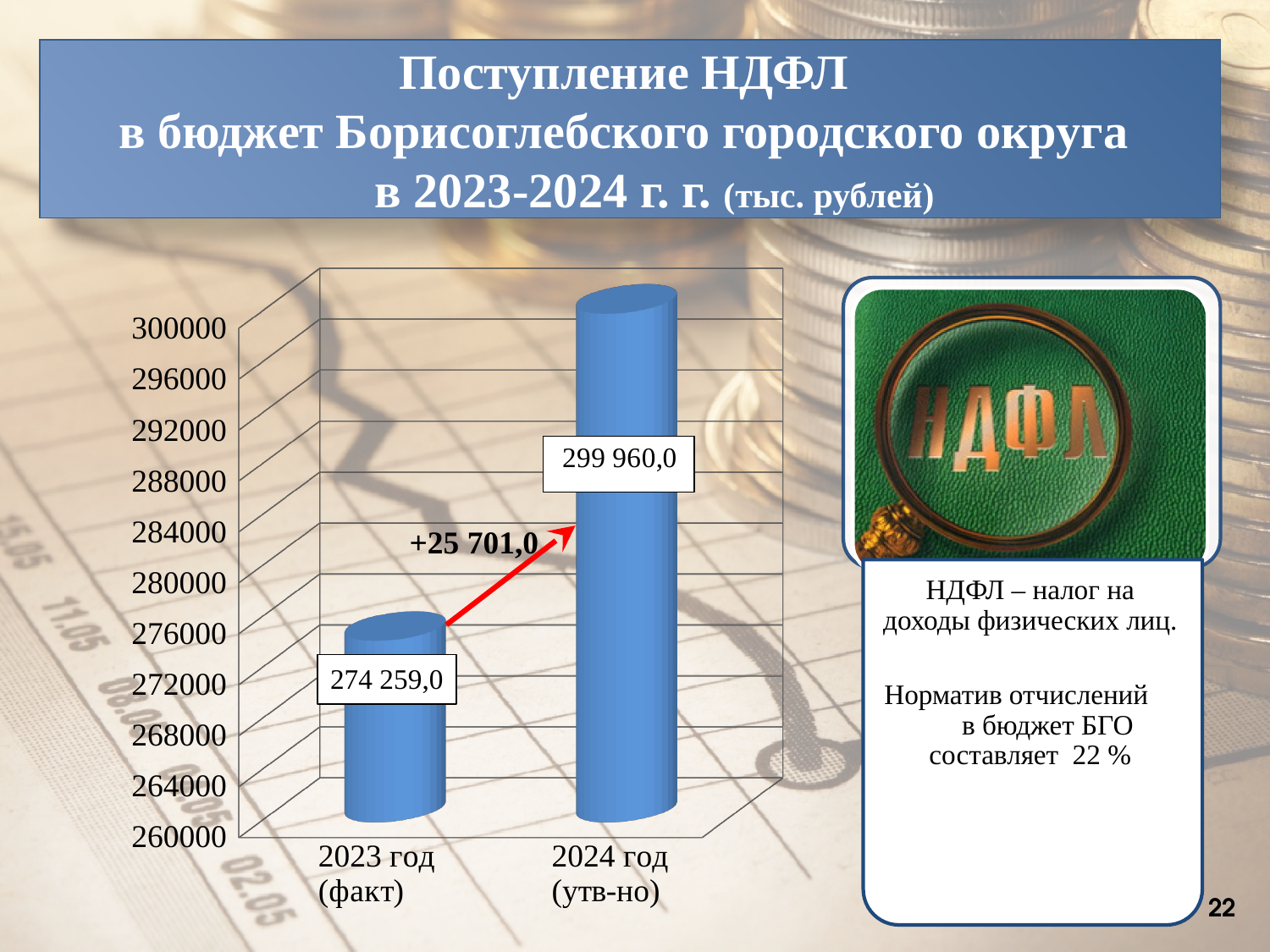

Поступление НДФЛ
в бюджет Борисоглебского городского округа
    в 2023-2024 г. г. (тыс. рублей)

[unsupported chart]

НДФЛ – налог на доходы физических лиц.
Норматив отчислений           в бюджет БГО  составляет  22 %

+25 701,0
274 259,0
22